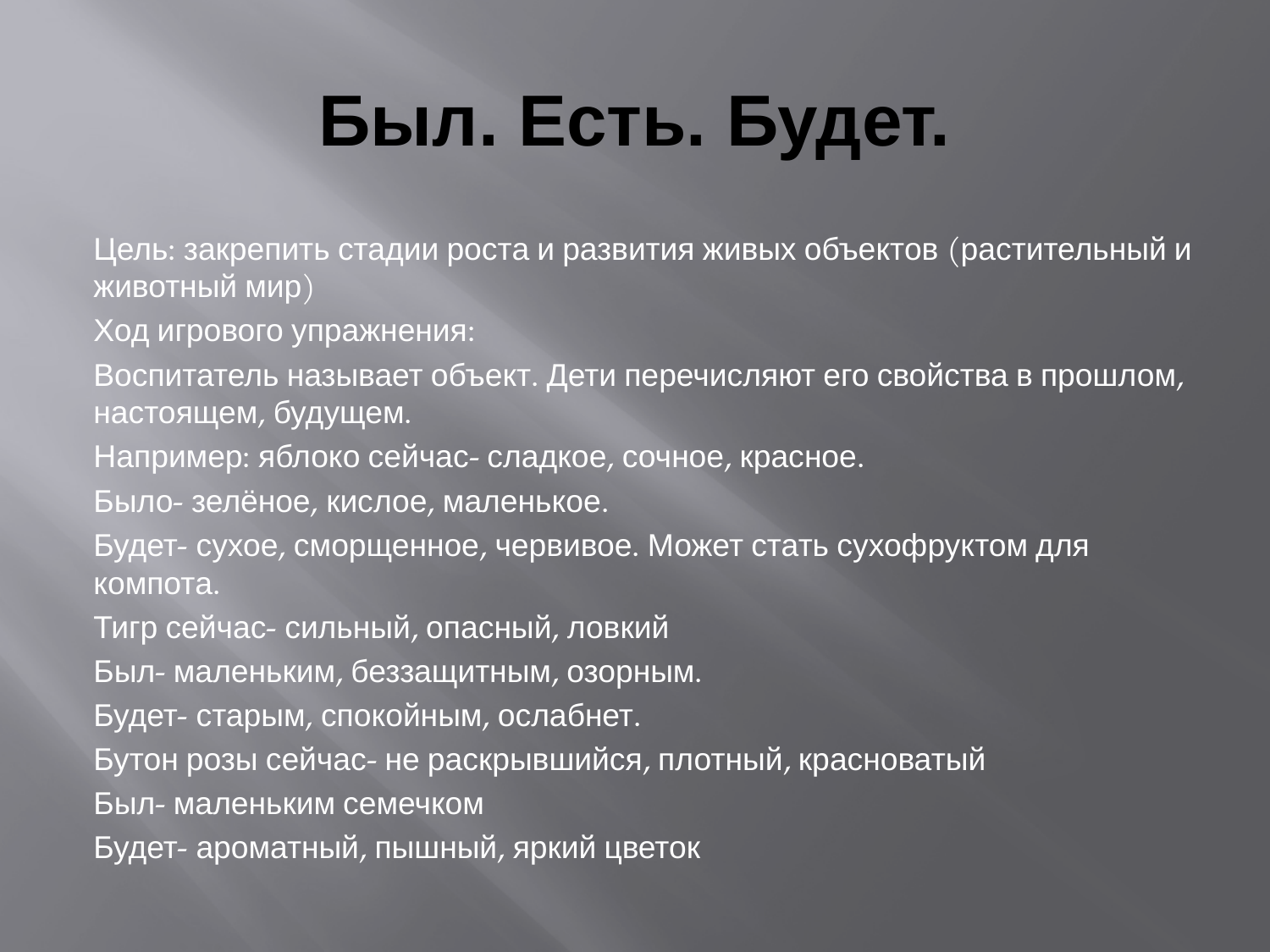

# Был. Есть. Будет.
Цель: закрепить стадии роста и развития живых объектов (растительный и животный мир)
Ход игрового упражнения:
Воспитатель называет объект. Дети перечисляют его свойства в прошлом, настоящем, будущем.
Например: яблоко сейчас- сладкое, сочное, красное.
Было- зелёное, кислое, маленькое.
Будет- сухое, сморщенное, червивое. Может стать сухофруктом для компота.
Тигр сейчас- сильный, опасный, ловкий
Был- маленьким, беззащитным, озорным.
Будет- старым, спокойным, ослабнет.
Бутон розы сейчас- не раскрывшийся, плотный, красноватый
Был- маленьким семечком
Будет- ароматный, пышный, яркий цветок